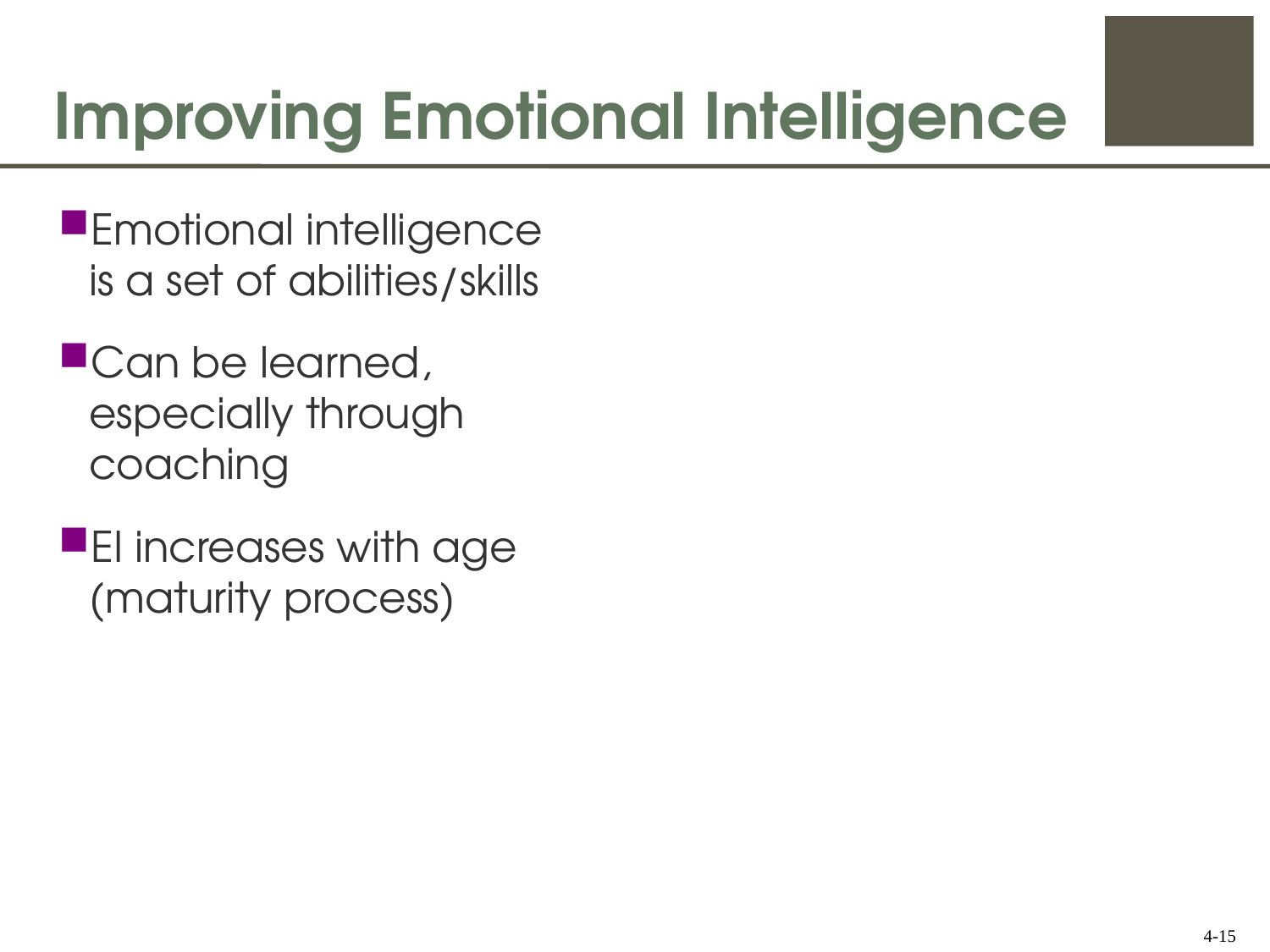

# Improving Emotional Intelligence
Emotional intelligence
is a set of abilities/skills
Can be learned, especially through coaching
EI increases with age
(maturity process)